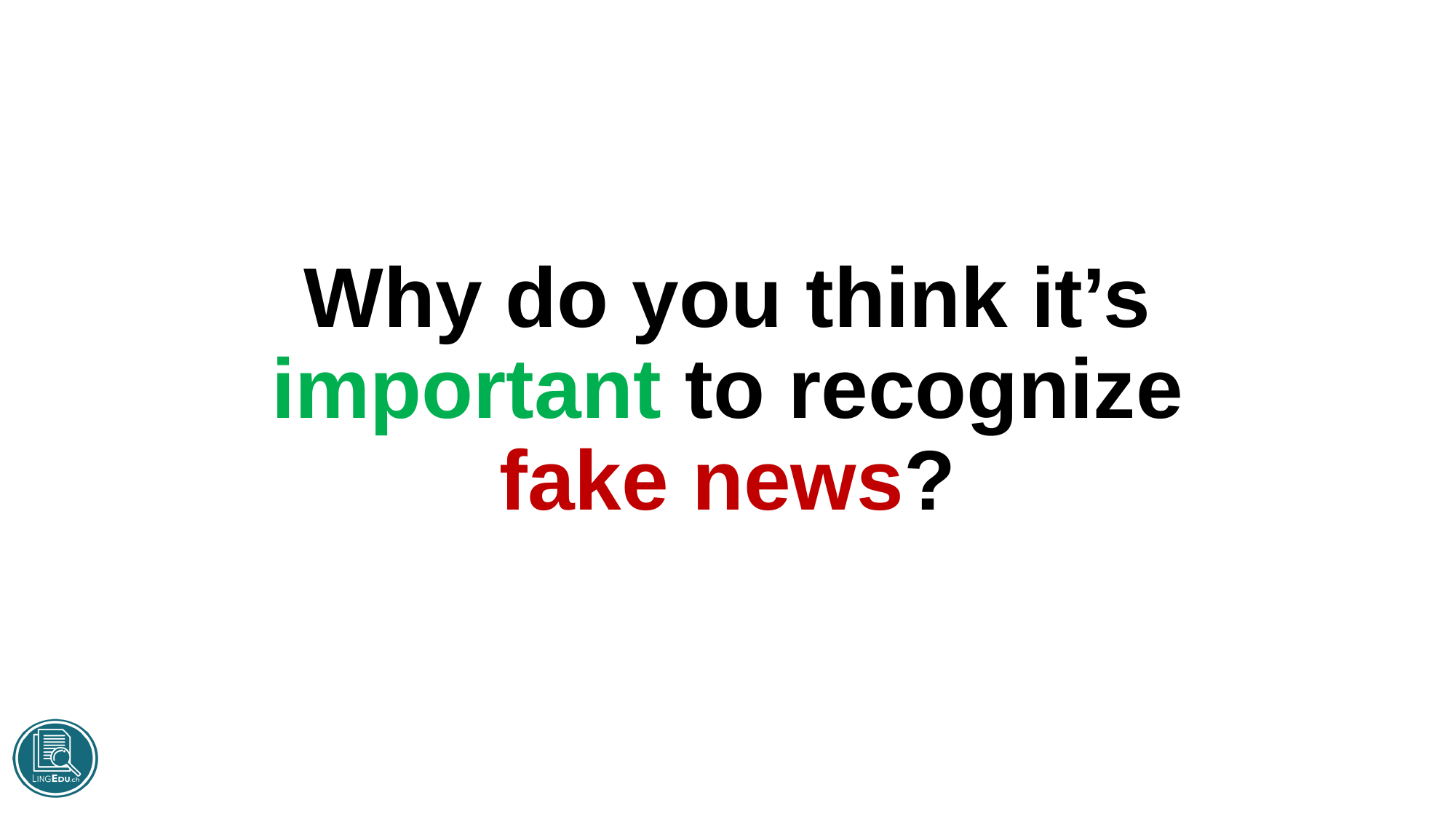

# Why do you think it’s important to recognize fake news?